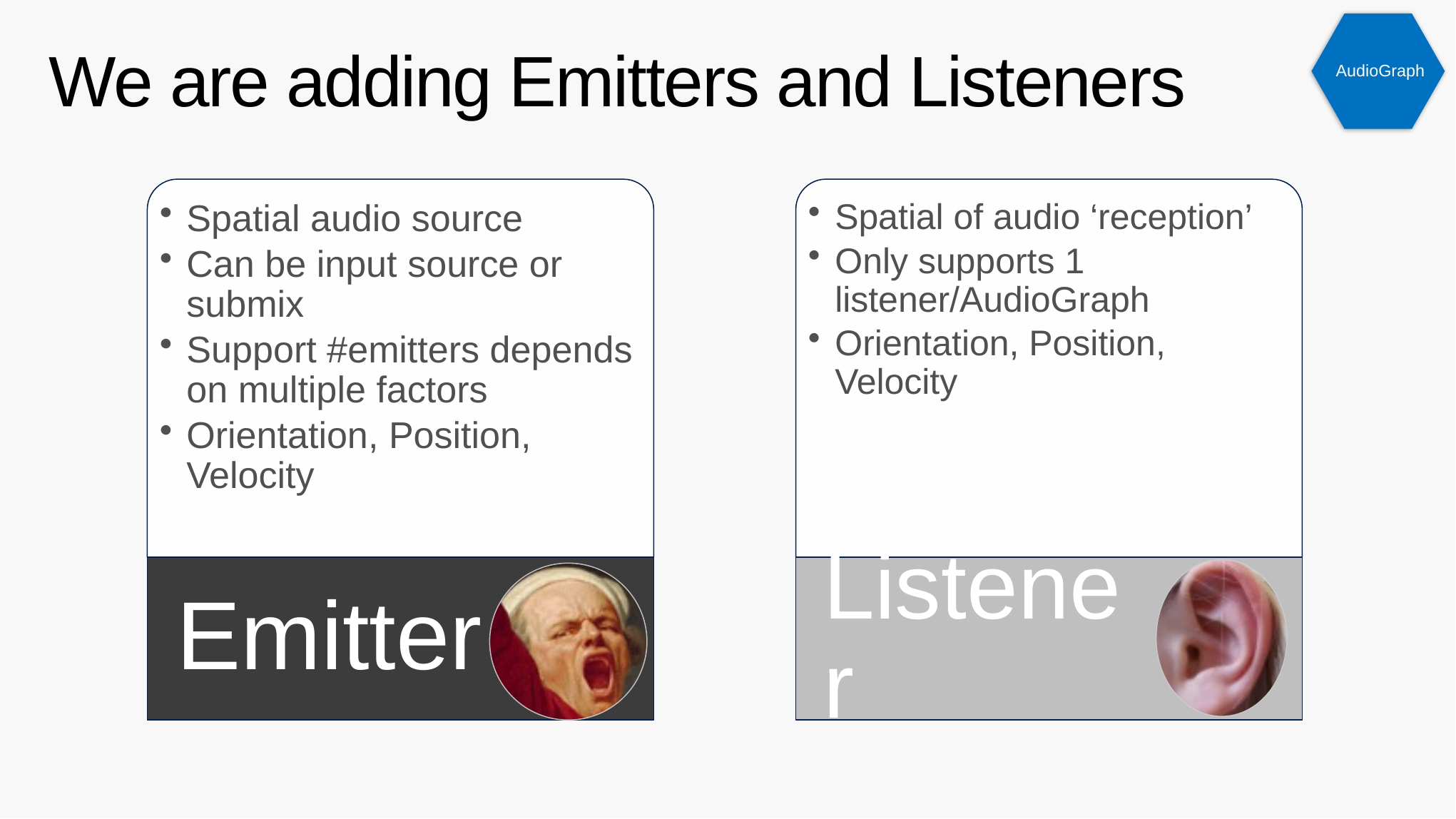

AudioGraph
# We are adding Emitters and Listeners
Spatial audio source
Can be input source or submix
Support #emitters depends on multiple factors
Orientation, Position, Velocity
Emitter
Spatial of audio ‘reception’
Only supports 1 listener/AudioGraph
Orientation, Position, Velocity
Listener